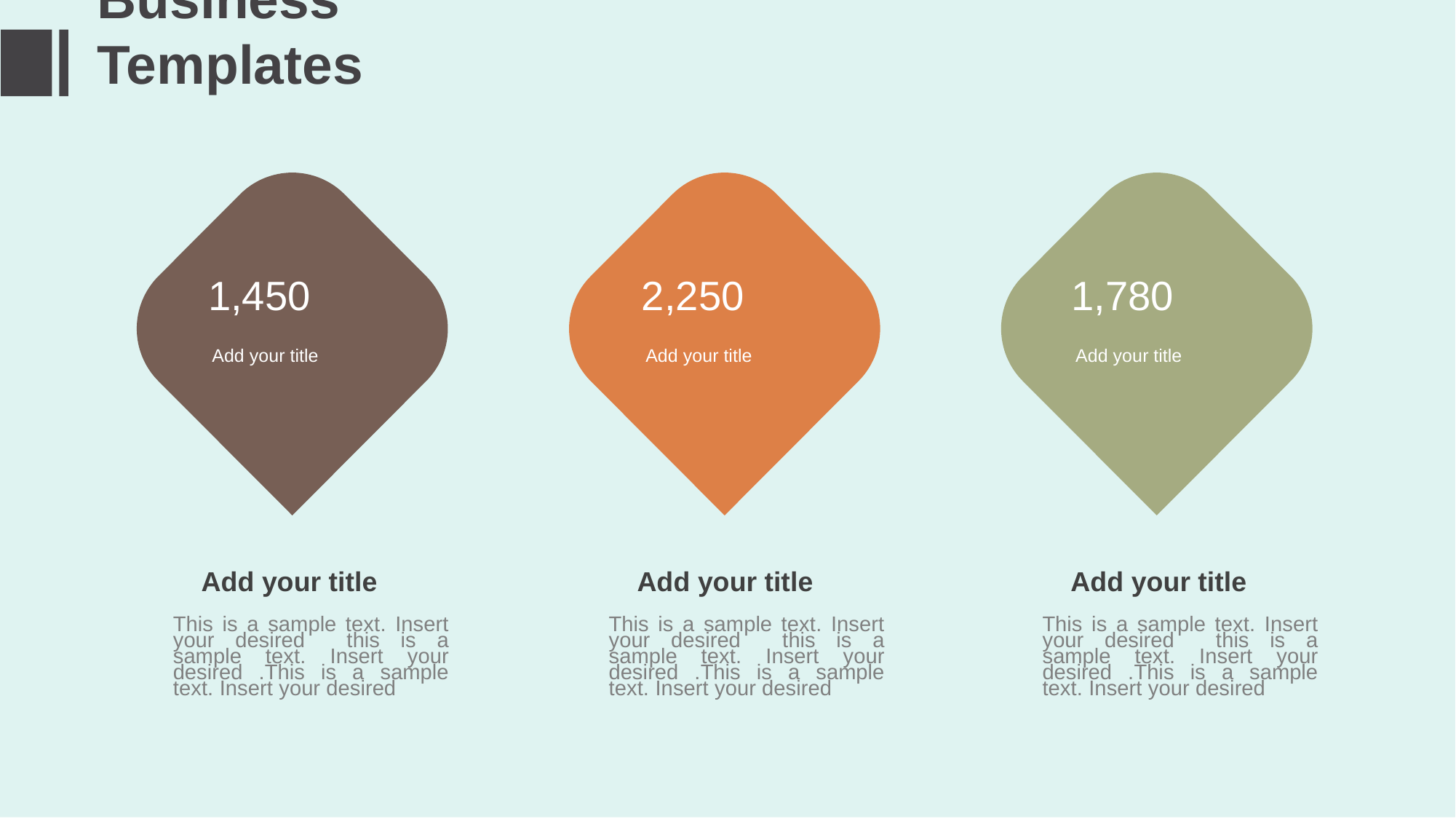

1,450
Add your title
2,250
Add your title
1,780
Add your title
Add your title
Add your title
Add your title
This is a sample text. Insert your desired  this is a sample text. Insert your desired .This is a sample text. Insert your desired
This is a sample text. Insert your desired  this is a sample text. Insert your desired .This is a sample text. Insert your desired
This is a sample text. Insert your desired  this is a sample text. Insert your desired .This is a sample text. Insert your desired